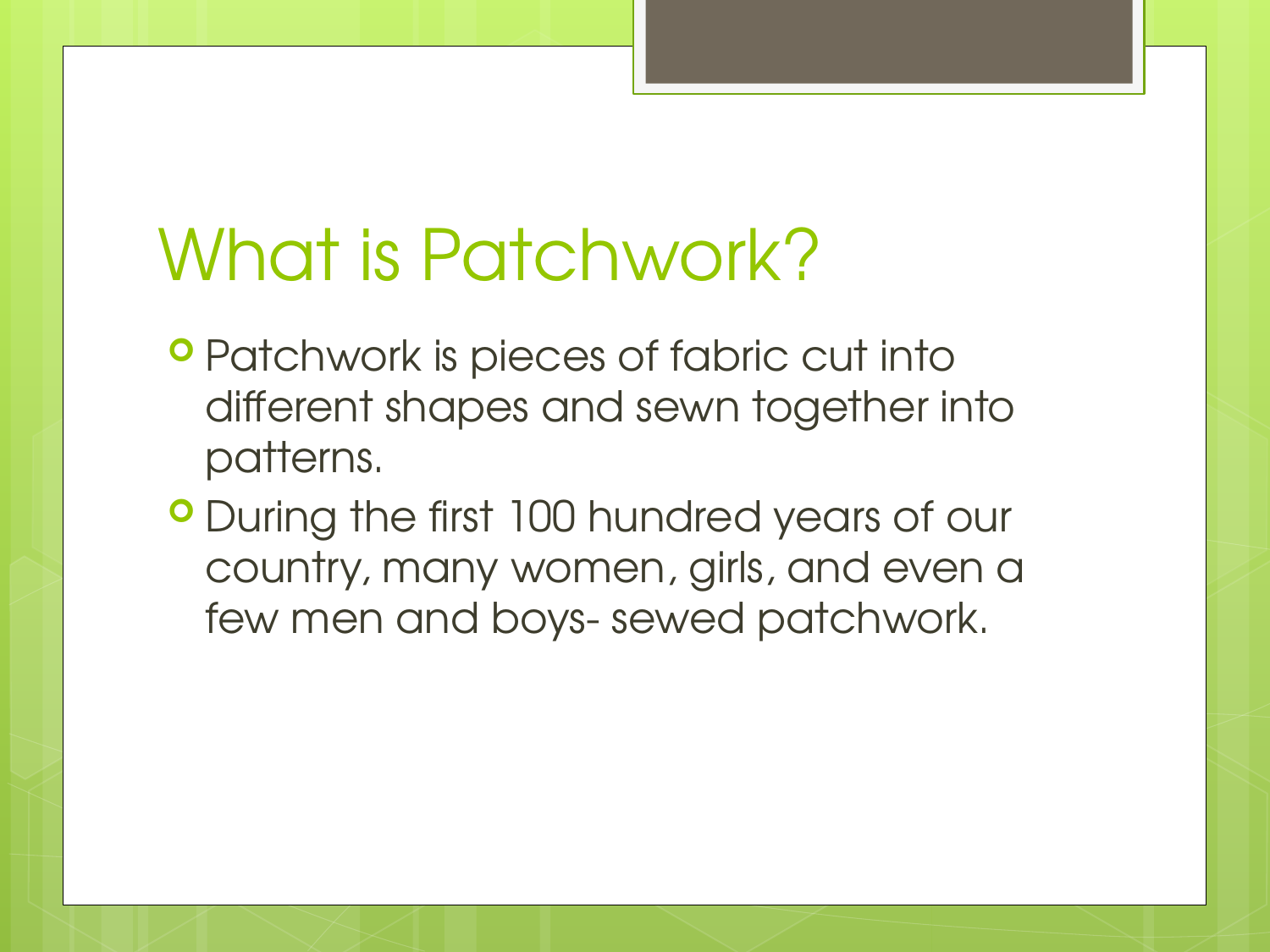

# What is Patchwork?
Patchwork is pieces of fabric cut into different shapes and sewn together into patterns.
During the first 100 hundred years of our country, many women, girls, and even a few men and boys- sewed patchwork.